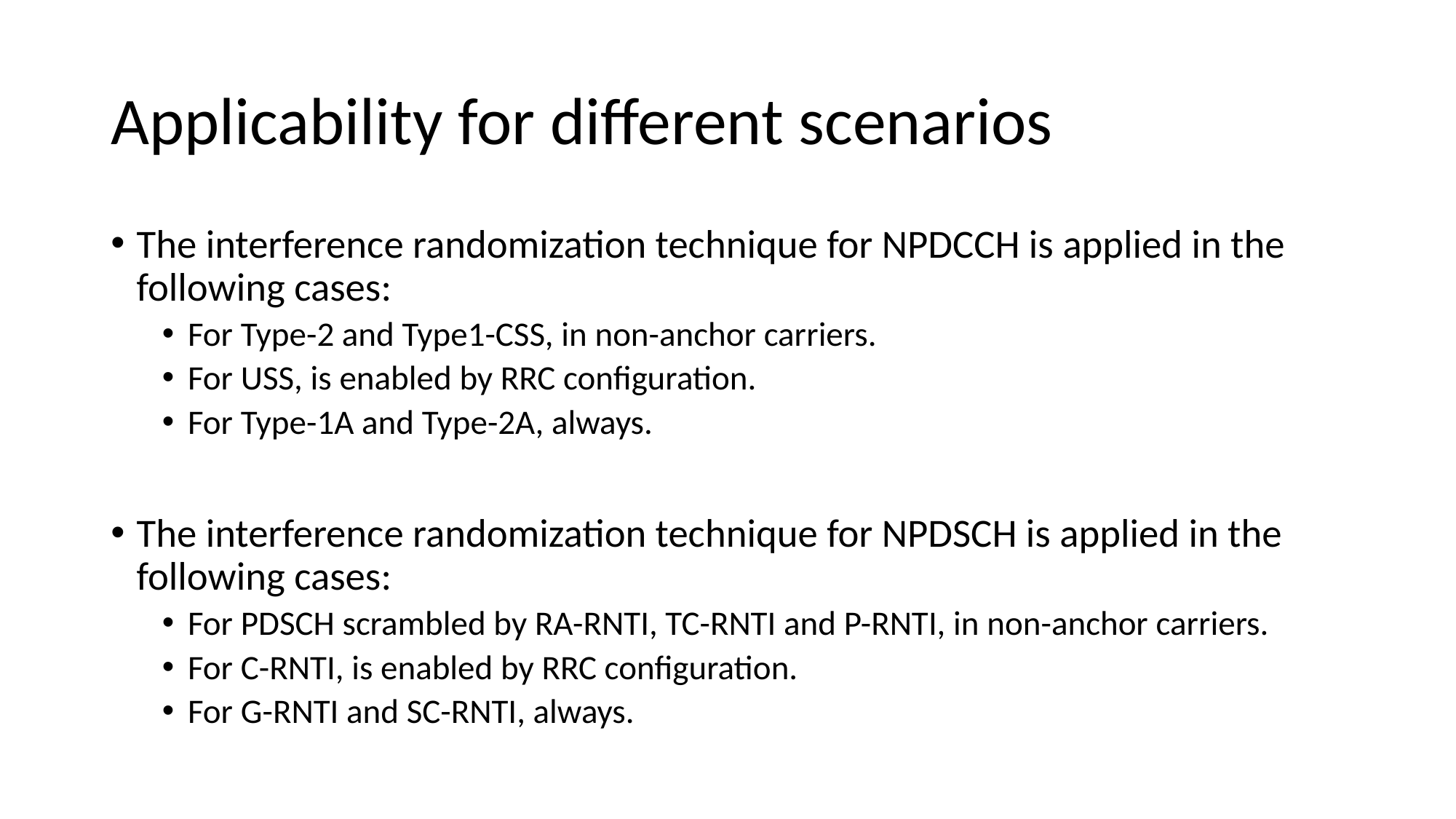

# Applicability for different scenarios
The interference randomization technique for NPDCCH is applied in the following cases:
For Type-2 and Type1-CSS, in non-anchor carriers.
For USS, is enabled by RRC configuration.
For Type-1A and Type-2A, always.

The interference randomization technique for NPDSCH is applied in the following cases:
For PDSCH scrambled by RA-RNTI, TC-RNTI and P-RNTI, in non-anchor carriers.
For C-RNTI, is enabled by RRC configuration.
For G-RNTI and SC-RNTI, always.